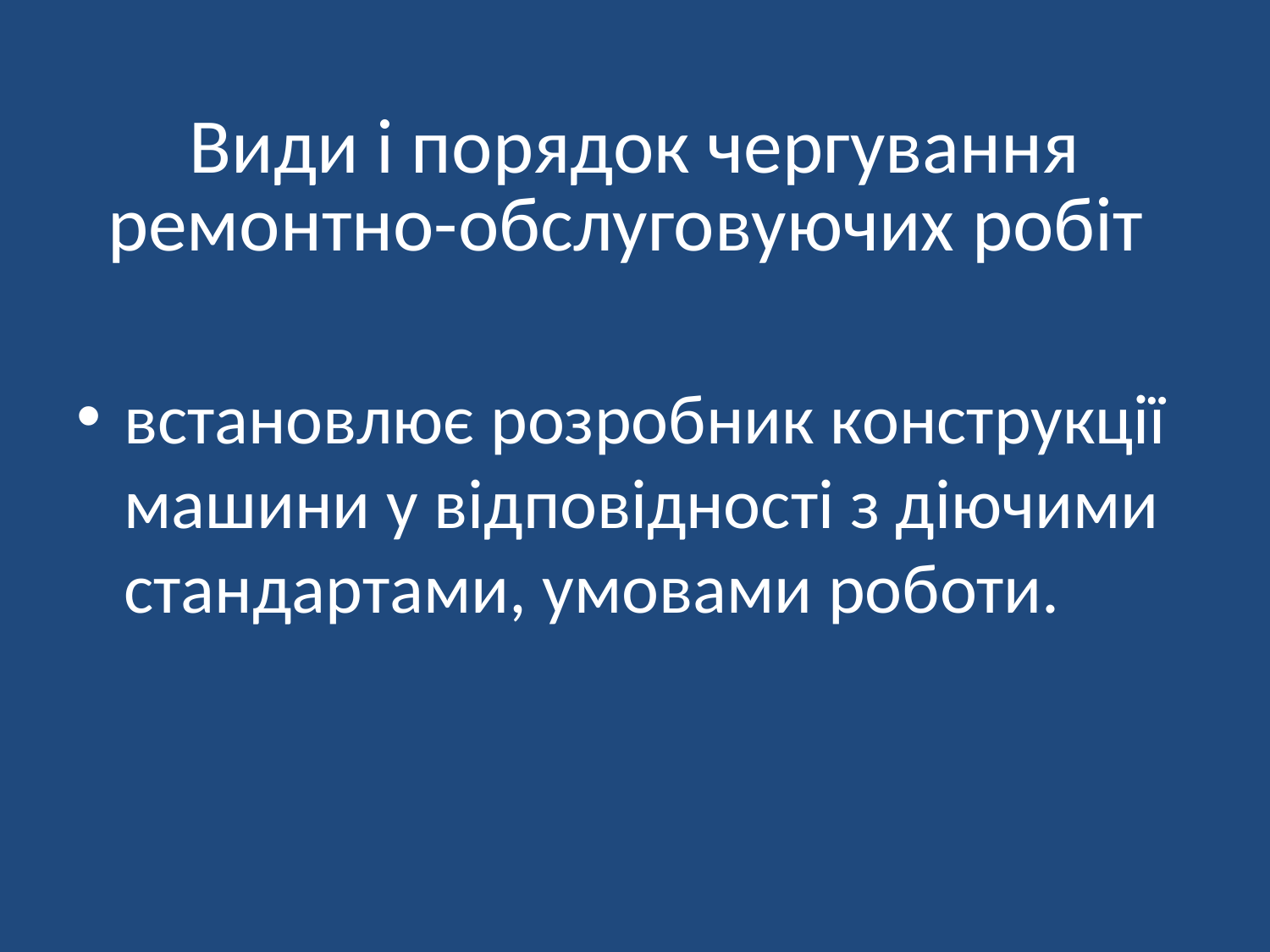

# Види і порядок чергування ремонтно-обслуговуючих робіт
встановлює розробник конструкції машини у відповідності з діючими стандартами, умовами роботи.